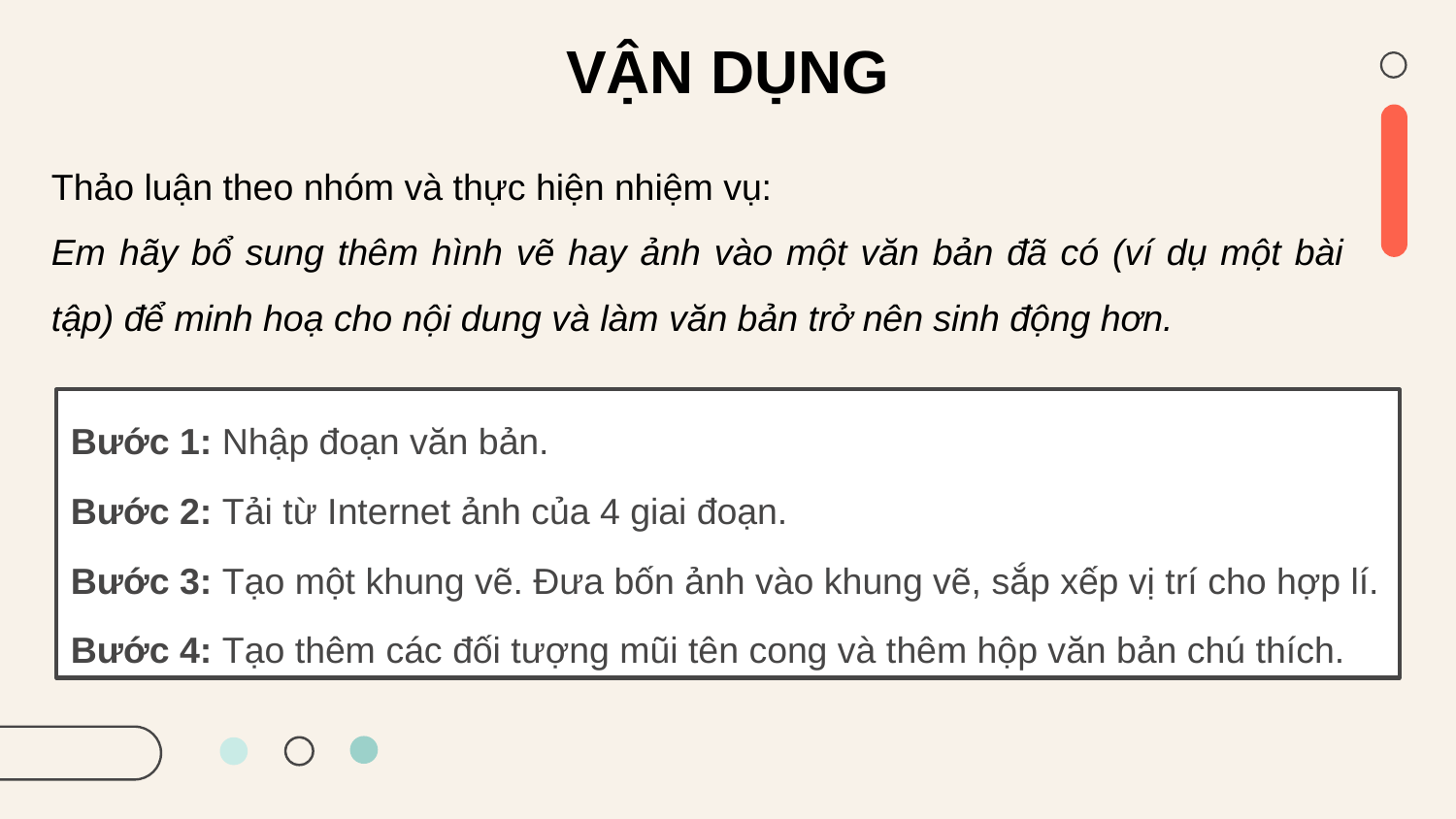

VẬN DỤNG
Thảo luận theo nhóm và thực hiện nhiệm vụ:
Em hãy bổ sung thêm hình vẽ hay ảnh vào một văn bản đã có (ví dụ một bài tập) để minh hoạ cho nội dung và làm văn bản trở nên sinh động hơn.
Bước 1: Nhập đoạn văn bản.
Bước 2: Tải từ Internet ảnh của 4 giai đoạn.
Bước 3: Tạo một khung vẽ. Đưa bốn ảnh vào khung vẽ, sắp xếp vị trí cho hợp lí.
Bước 4: Tạo thêm các đối tượng mũi tên cong và thêm hộp văn bản chú thích.